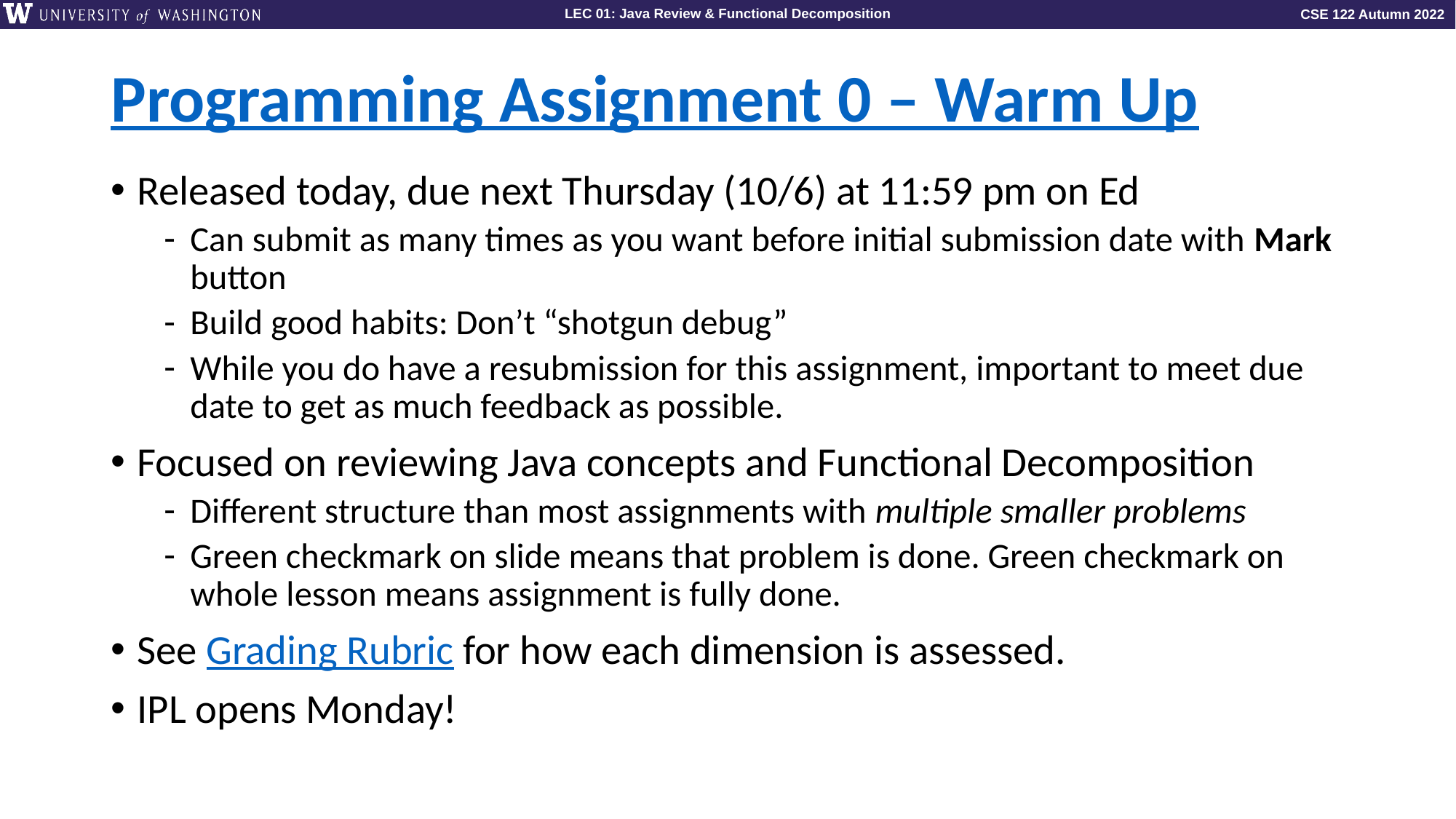

# Programming Assignment 0 – Warm Up
Released today, due next Thursday (10/6) at 11:59 pm on Ed
Can submit as many times as you want before initial submission date with Mark button
Build good habits: Don’t “shotgun debug”
While you do have a resubmission for this assignment, important to meet due date to get as much feedback as possible.
Focused on reviewing Java concepts and Functional Decomposition
Different structure than most assignments with multiple smaller problems
Green checkmark on slide means that problem is done. Green checkmark on whole lesson means assignment is fully done.
See Grading Rubric for how each dimension is assessed.
IPL opens Monday!